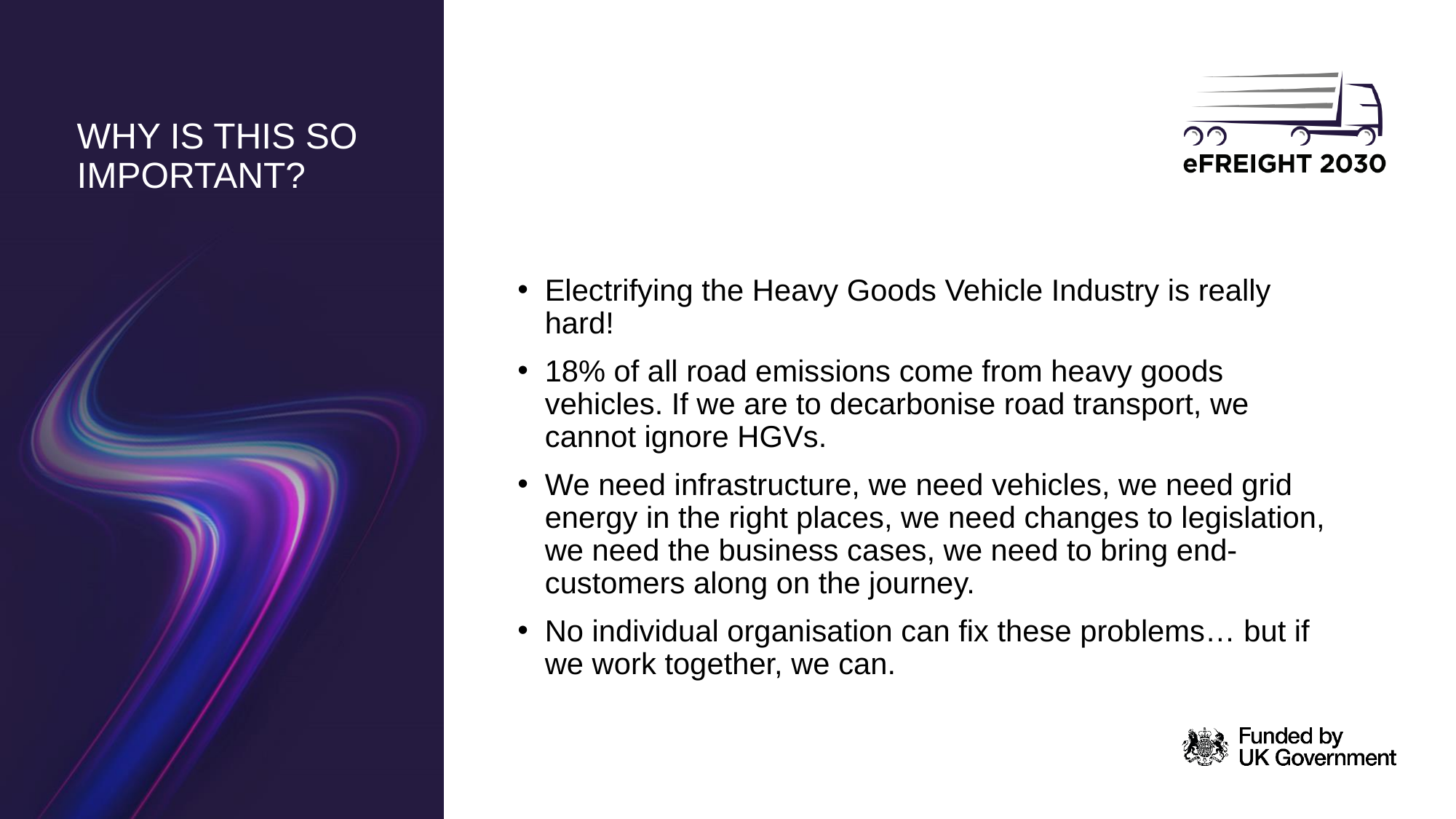

# Why is this so important?
Electrifying the Heavy Goods Vehicle Industry is really hard!
18% of all road emissions come from heavy goods vehicles. If we are to decarbonise road transport, we cannot ignore HGVs.
We need infrastructure, we need vehicles, we need grid energy in the right places, we need changes to legislation, we need the business cases, we need to bring end-customers along on the journey.
No individual organisation can fix these problems… but if we work together, we can.